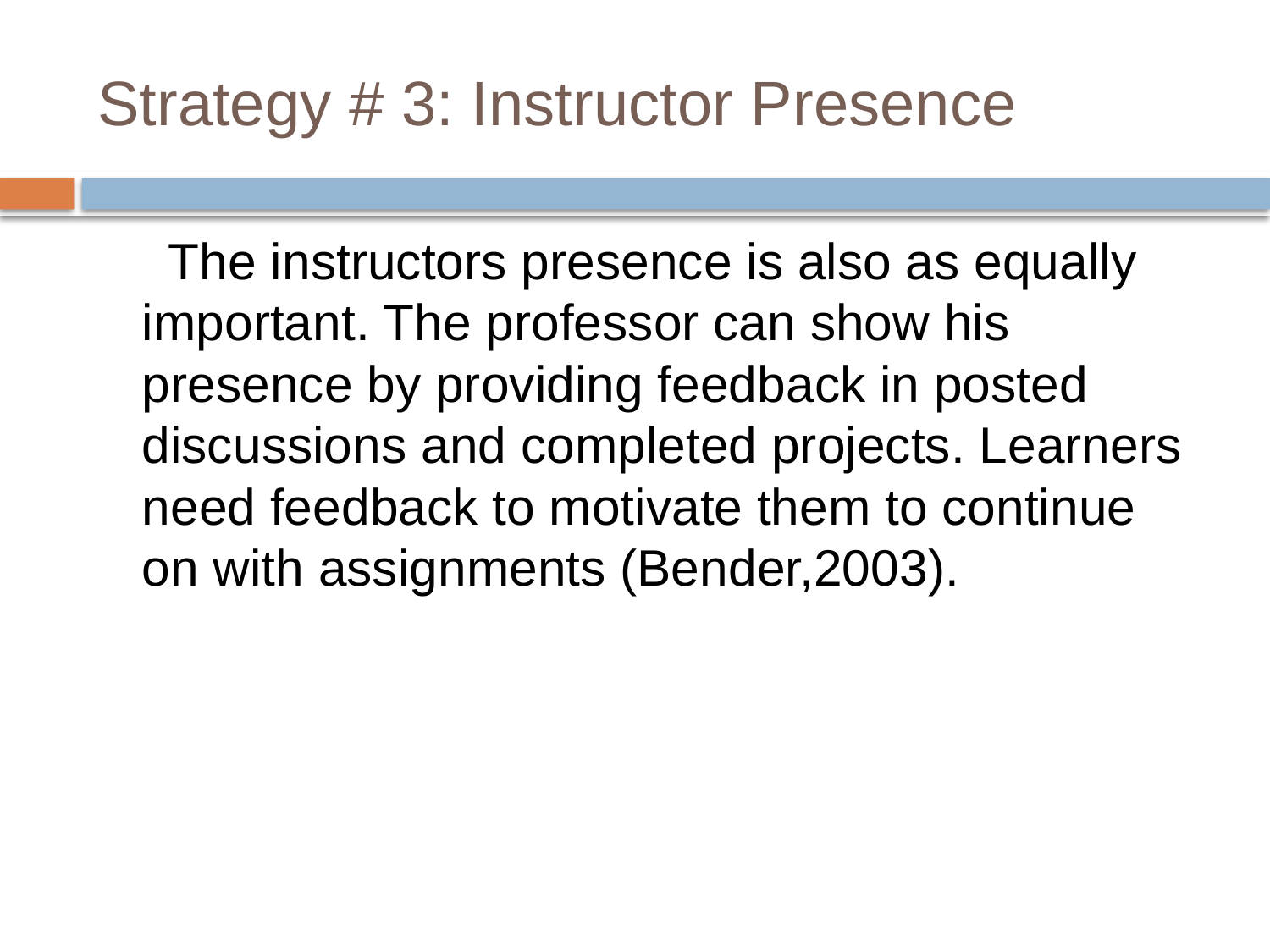

# Strategy # 3: Instructor Presence
     The instructors presence is also as equally important. The professor can show his presence by providing feedback in posted discussions and completed projects. Learners need feedback to motivate them to continue on with assignments (Bender,2003).